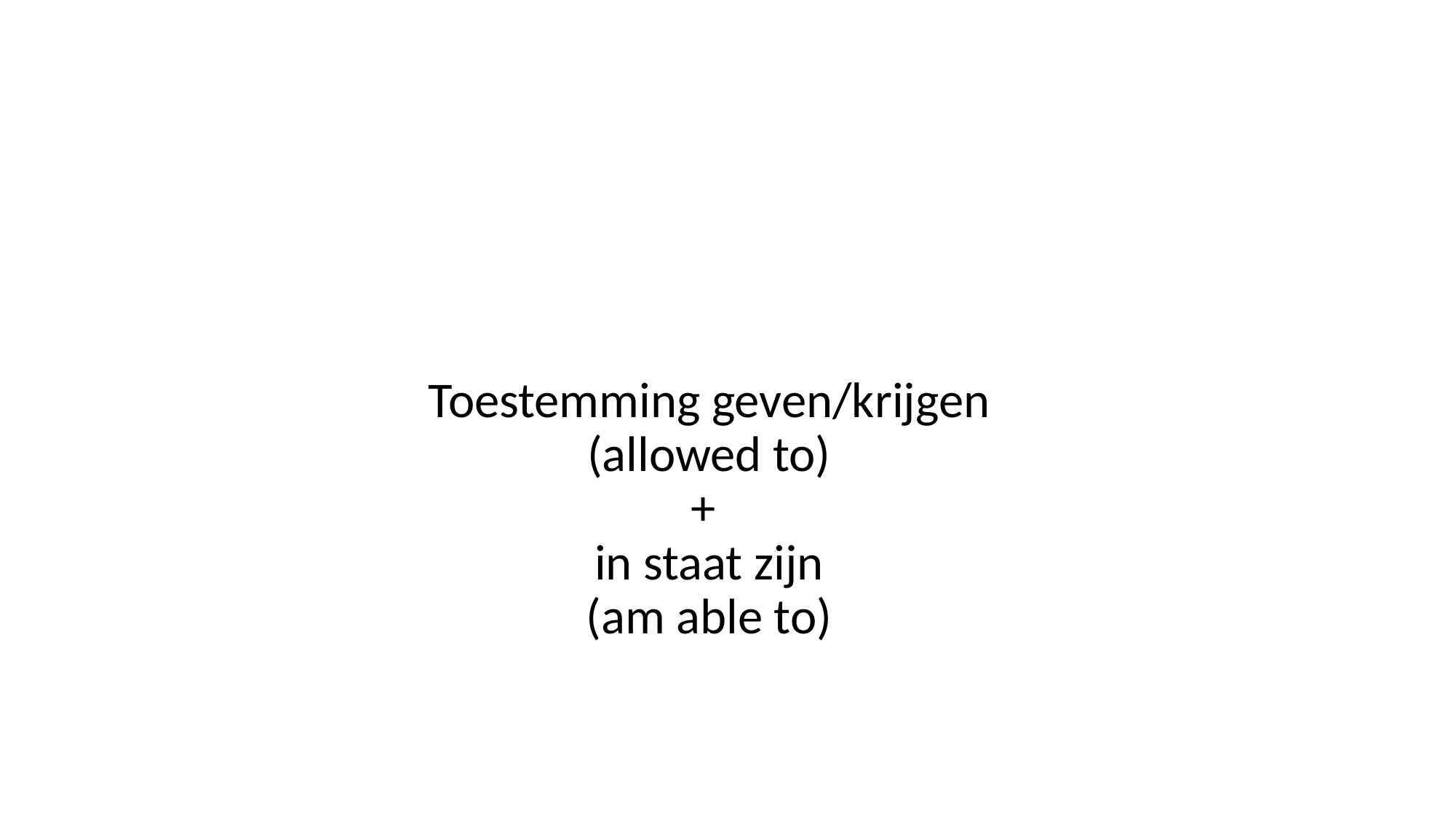

# Toestemming geven/krijgen (allowed to) + in staat zijn (am able to)